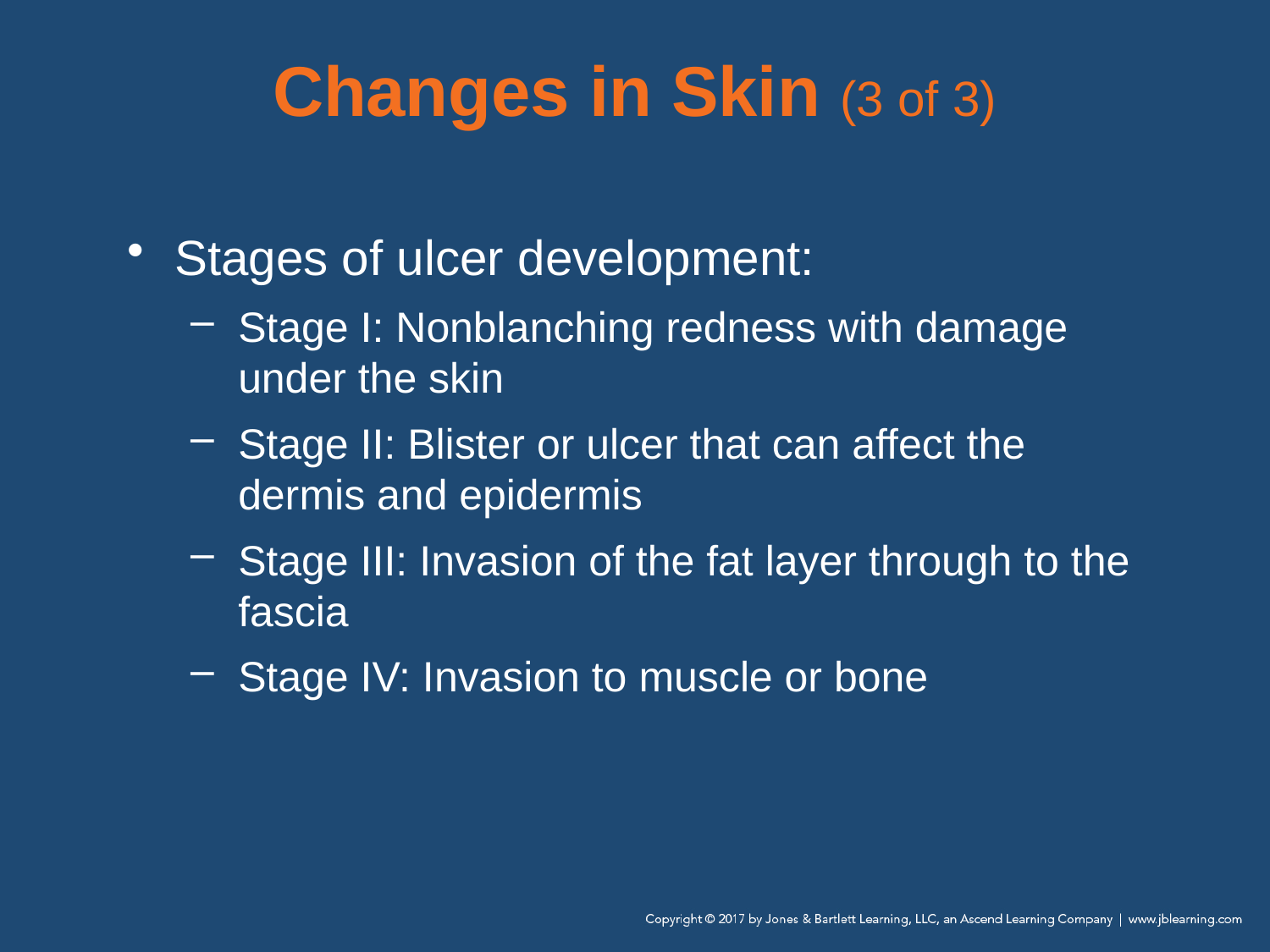

# Changes in Skin (3 of 3)
Stages of ulcer development:
Stage I: Nonblanching redness with damage under the skin
Stage II: Blister or ulcer that can affect the dermis and epidermis
Stage III: Invasion of the fat layer through to the fascia
Stage IV: Invasion to muscle or bone